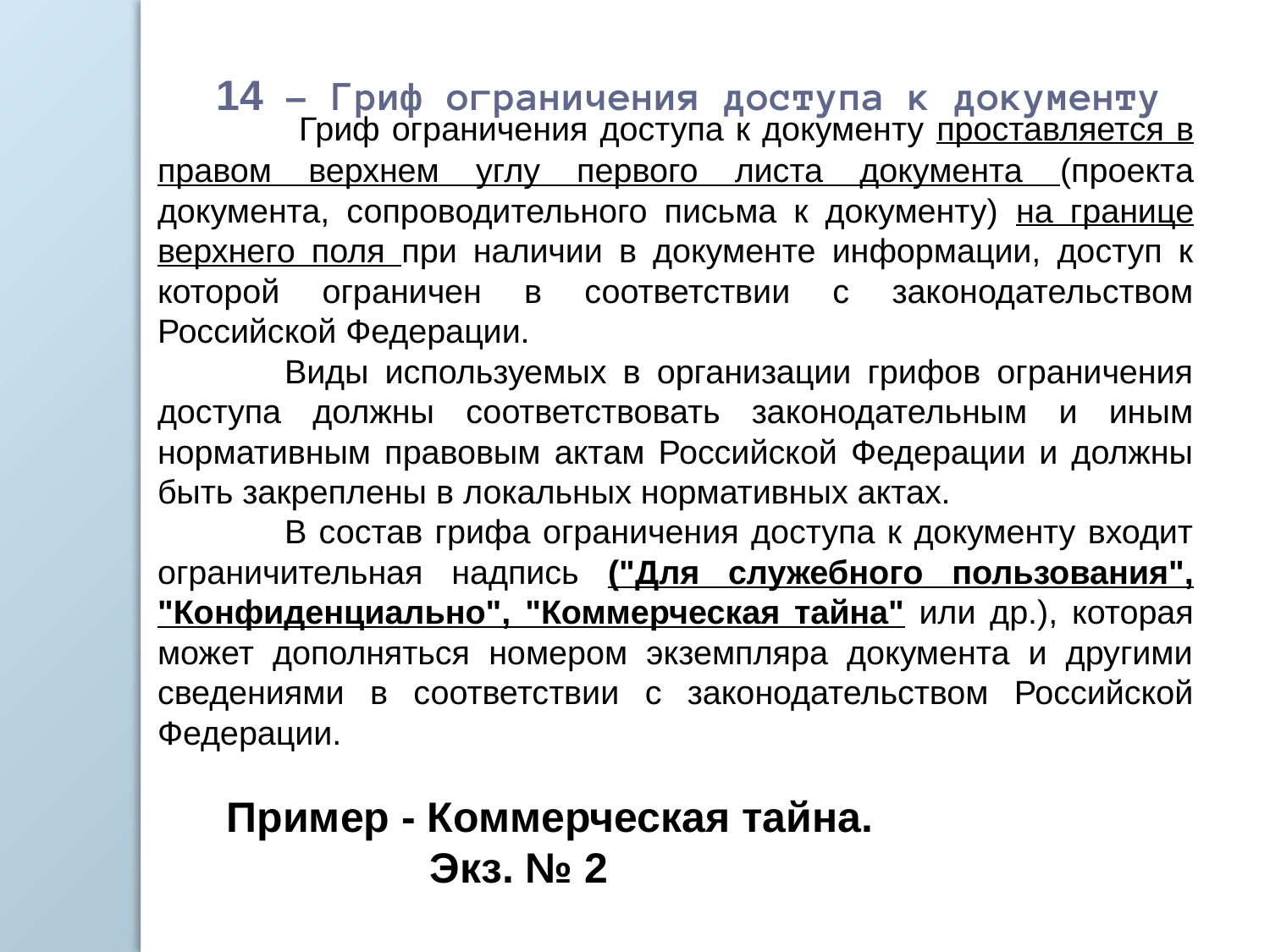

14 – Гриф ограничения доступа к документу
	 Гриф ограничения доступа к документу проставляется в правом верхнем углу первого листа документа (проекта документа, сопроводительного письма к документу) на границе верхнего поля при наличии в документе информации, доступ к которой ограничен в соответствии с законодательством Российской Федерации.
	Виды используемых в организации грифов ограничения доступа должны соответствовать законодательным и иным нормативным правовым актам Российской Федерации и должны быть закреплены в локальных нормативных актах.
	В состав грифа ограничения доступа к документу входит ограничительная надпись ("Для служебного пользования", "Конфиденциально", "Коммерческая тайна" или др.), которая может дополняться номером экземпляра документа и другими сведениями в соответствии с законодательством Российской Федерации.

    Пример - Коммерческая тайна.
                       Экз. № 2